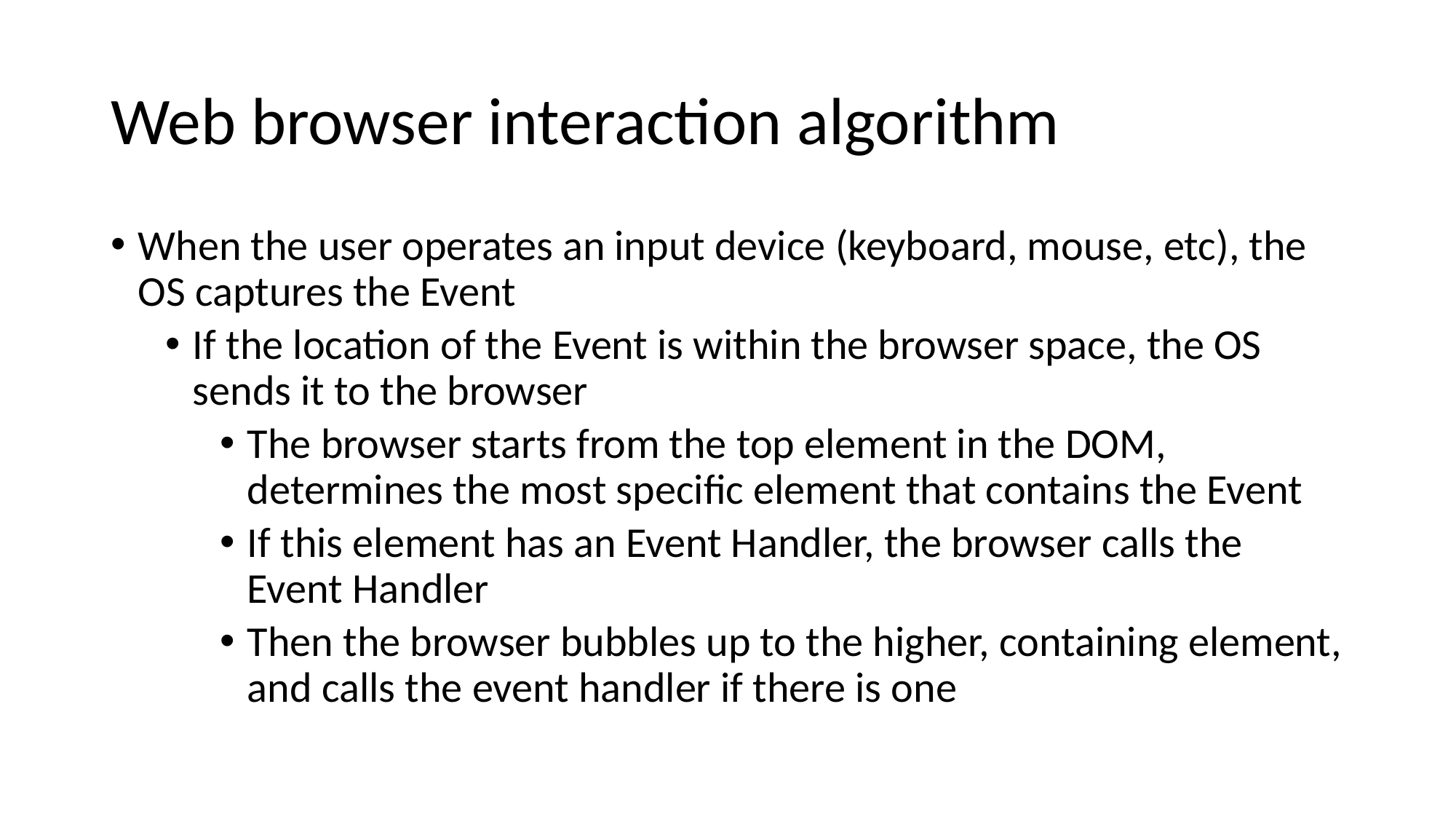

# Web browser interaction algorithm
When the user operates an input device (keyboard, mouse, etc), the OS captures the Event
If the location of the Event is within the browser space, the OS sends it to the browser
The browser starts from the top element in the DOM, determines the most specific element that contains the Event
If this element has an Event Handler, the browser calls the Event Handler
Then the browser bubbles up to the higher, containing element, and calls the event handler if there is one